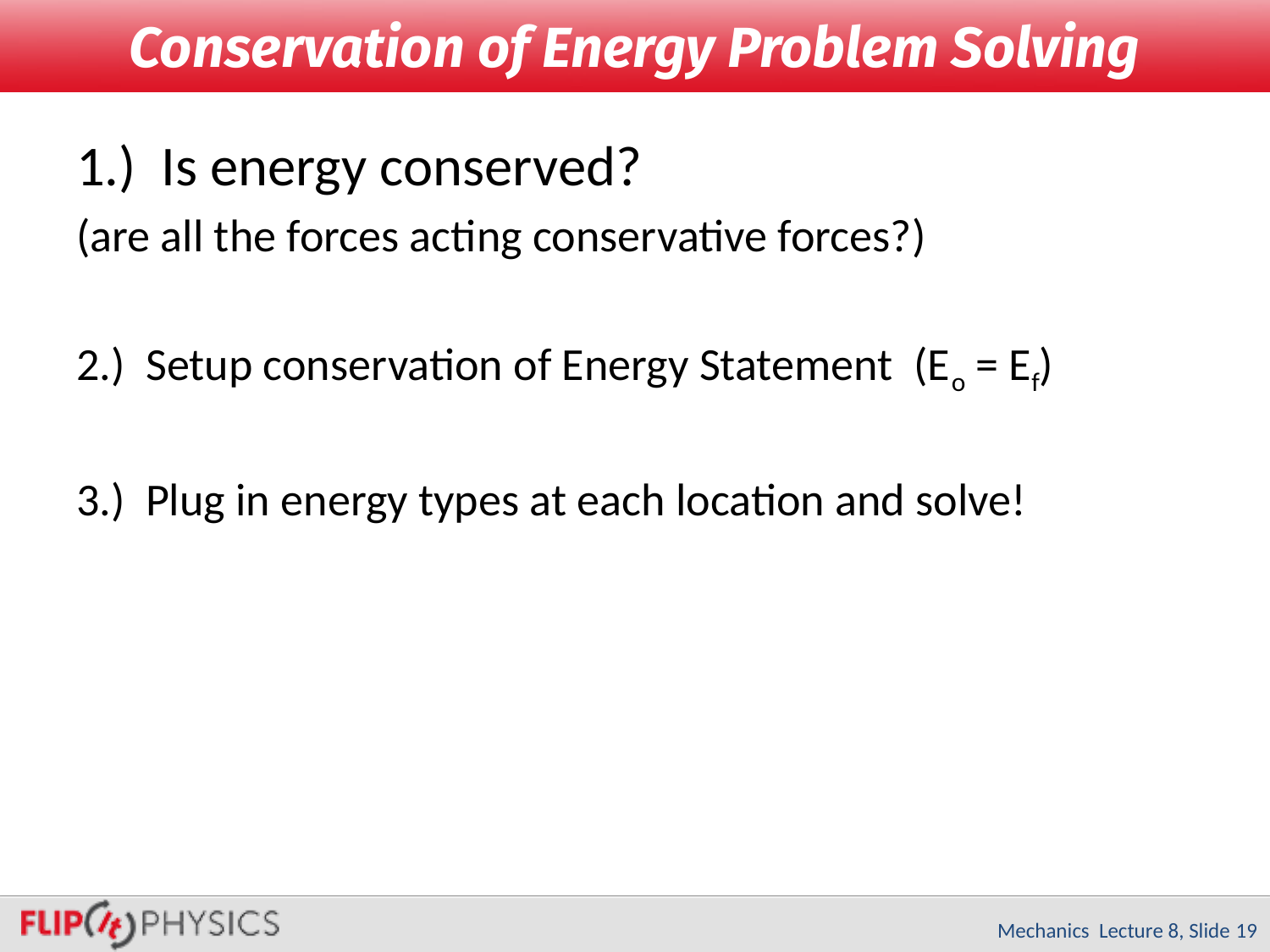

# Conservation of Energy Problem Solving
1.)  Is energy conserved?
(are all the forces acting conservative forces?)

2.)  Setup conservation of Energy Statement  (Eo = Ef)

3.)  Plug in energy types at each location and solve!
Mechanics  Lecture 8, Slide 19